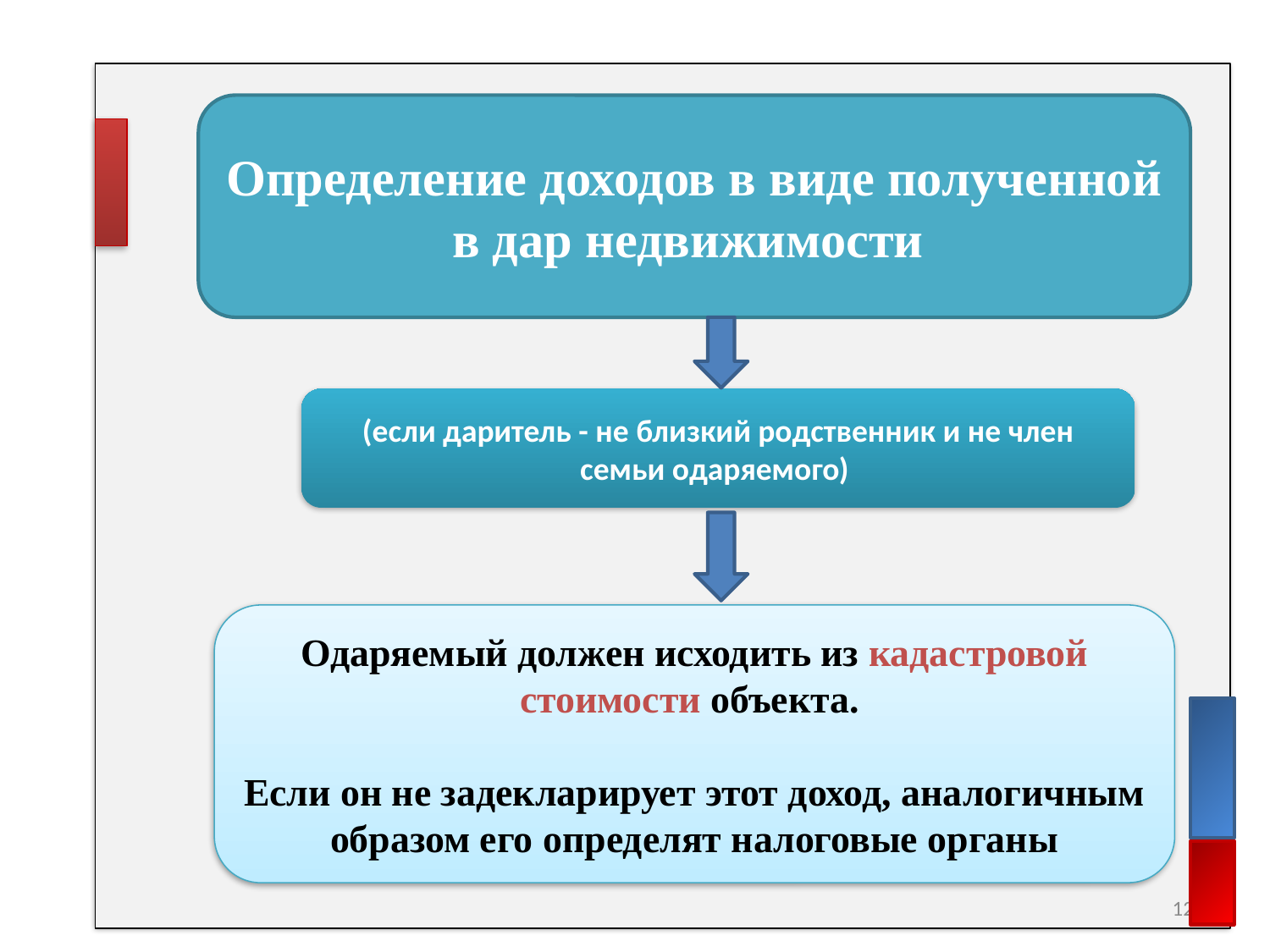

Определение доходов в виде полученной в дар недвижимости

(если даритель - не близкий родственник и не член семьи одаряемого)

Одаряемый должен исходить из кадастровой стоимости объекта.

Если он не задекларирует этот доход, аналогичным образом его определят налоговые органы

12